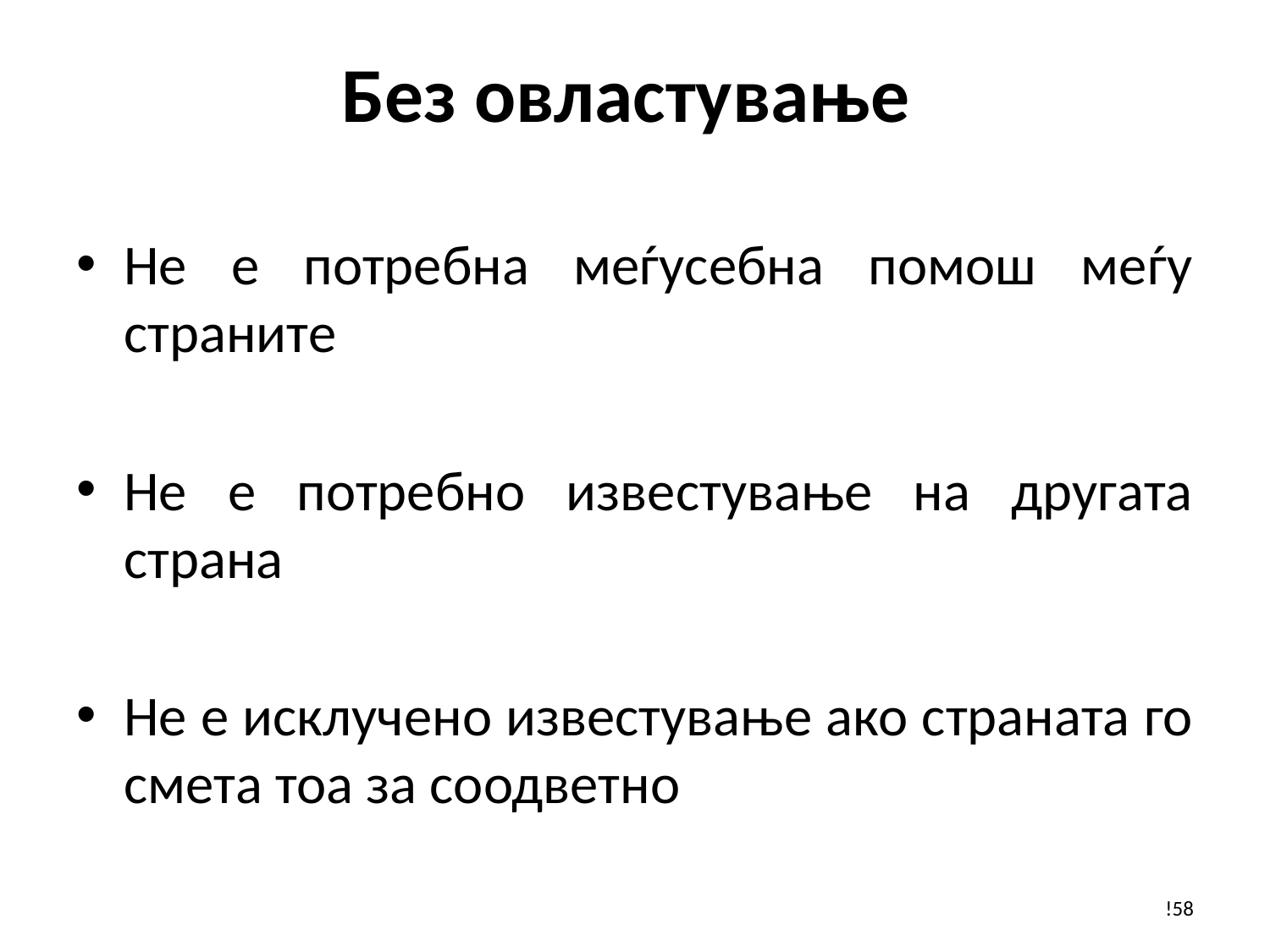

# Без овластување
Не е потребна меѓусебна помош меѓу страните

Не е потребно известување на другата страна

Не е исклучено известување ако страната го смета тоа за соодветно
!58